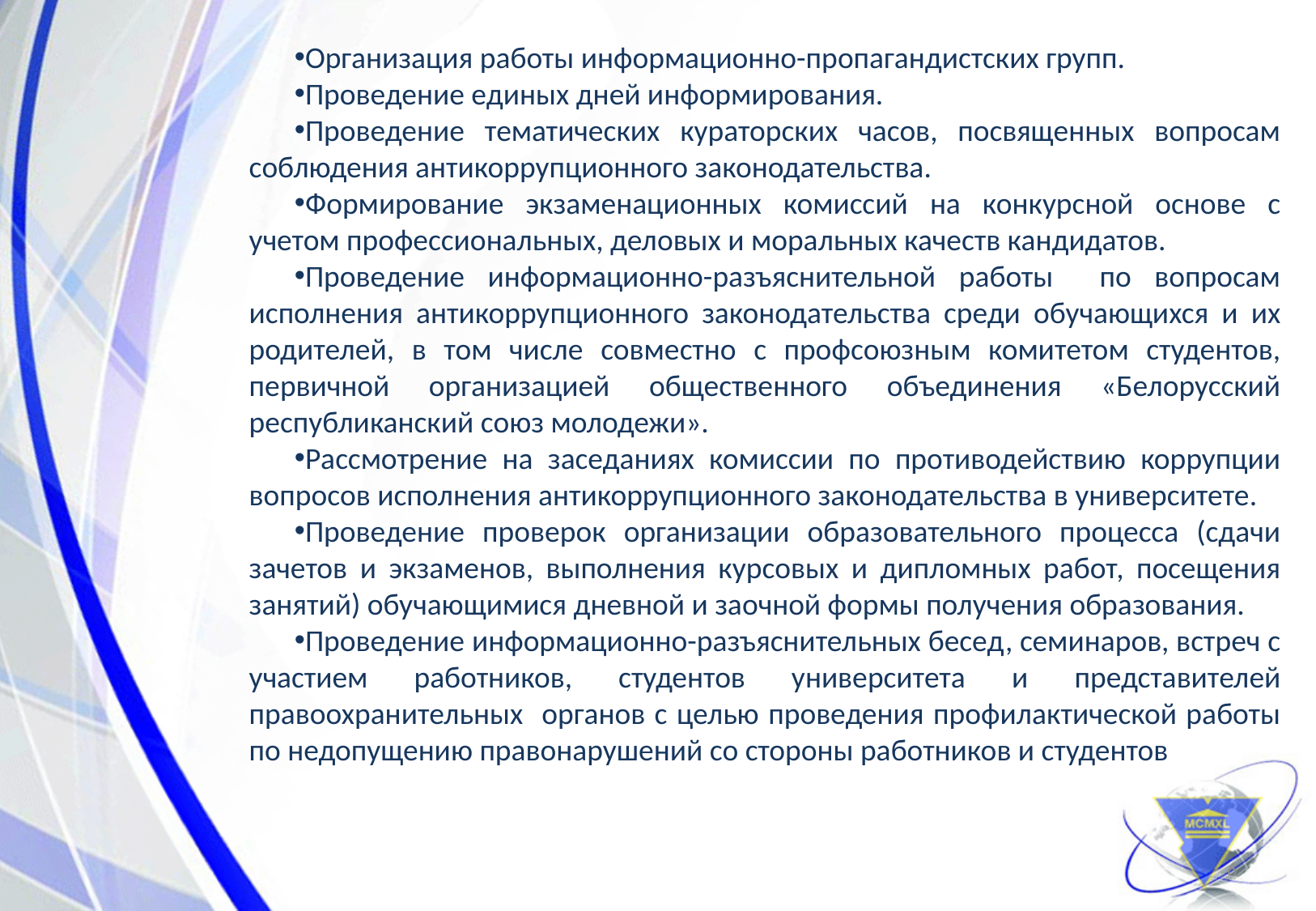

Организация работы информационно-пропагандистских групп.
Проведение единых дней информирования.
Проведение тематических кураторских часов, посвященных вопросам соблюдения антикоррупционного законодательства.
Формирование экзаменационных комиссий на конкурсной основе с учетом профессиональных, деловых и моральных качеств кандидатов.
Проведение информационно-разъяснительной работы  по вопросам исполнения антикоррупционного законодательства среди обучающихся и их родителей, в том числе совместно с профсоюзным комитетом студентов, первичной организацией общественного объединения «Белорусский республиканский союз молодежи».
Рассмотрение на заседаниях комиссии по противодействию коррупции вопросов исполнения антикоррупционного законодательства в университете.
Проведение проверок организации образовательного процесса (сдачи зачетов и экзаменов, выполнения курсовых и дипломных работ, посещения занятий) обучающимися дневной и заочной формы получения образования.
Проведение информационно-разъяснительных бесед, семинаров, встреч с участием работников, студентов университета и представителей правоохранительных  органов с целью проведения профилактической работы по недопущению правонарушений со стороны работников и студентов

6